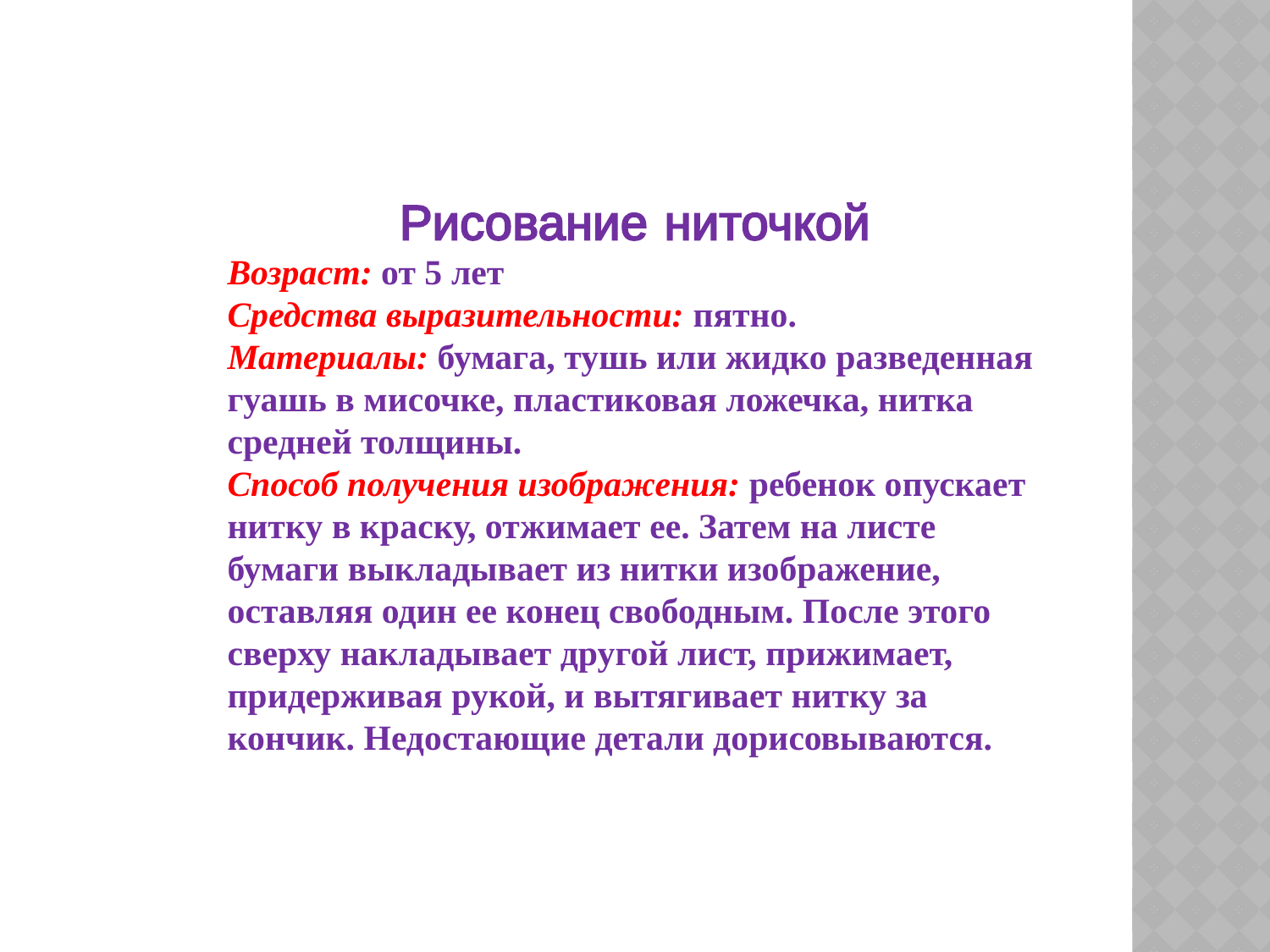

Рисование ниточкой
Возраст: от 5 лет
Средства выразительности: пятно.
Материалы: бумага, тушь или жидко разведенная гуашь в мисочке, пластиковая ложечка, нитка средней толщины.
Способ получения изображения: ребенок опускает нитку в краску, отжимает ее. Затем на листе бумаги выкладывает из нитки изображение, оставляя один ее конец свободным. После этого сверху накладывает другой лист, прижимает, придерживая рукой, и вытягивает нитку за кончик. Недостающие детали дорисовываются.